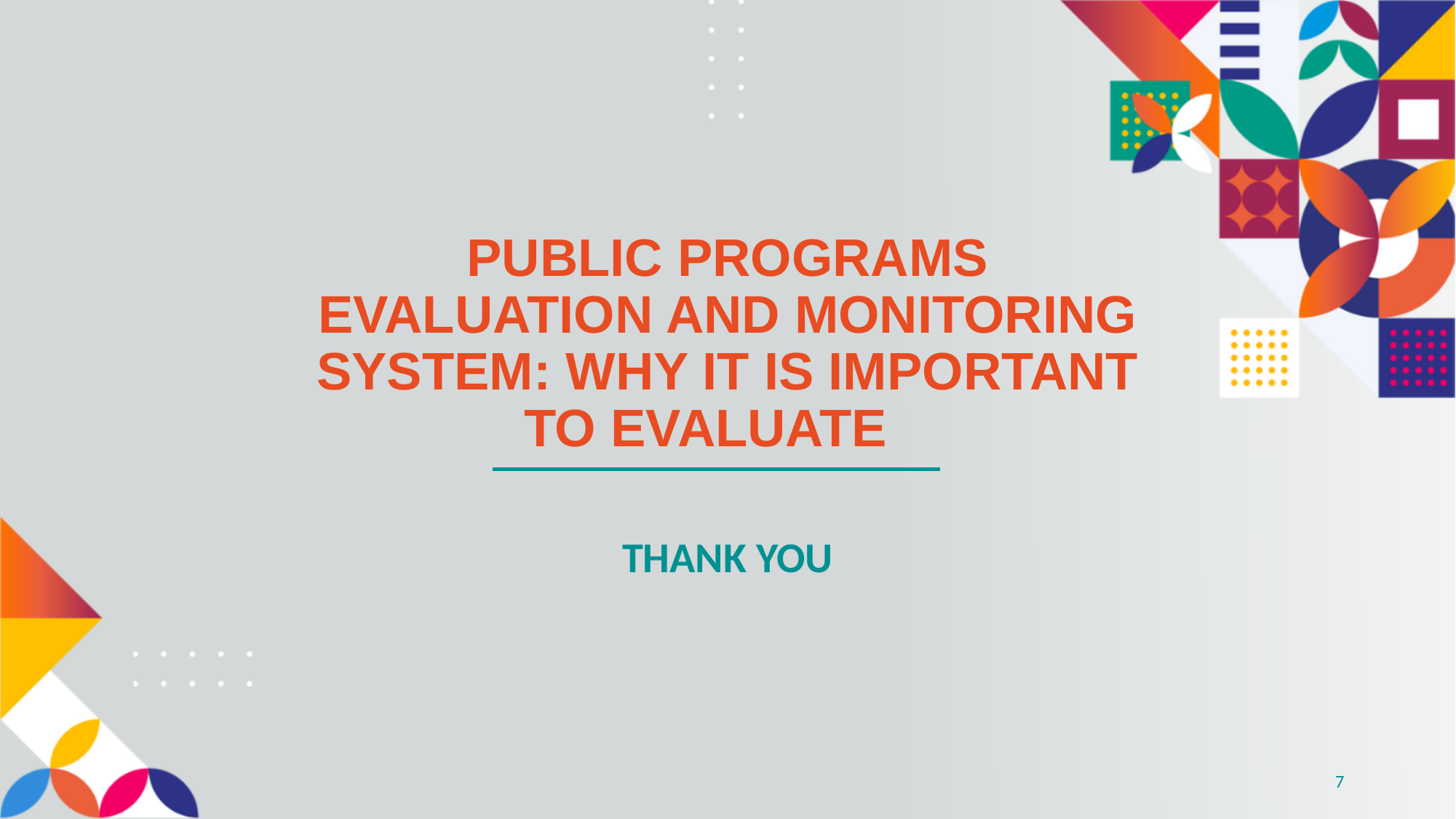

PUBLIC PROGRAMS EVALUATION AND MONITORING SYSTEM: WHY IT IS IMPORTANT TO EVALUATE
THANK YOU
7